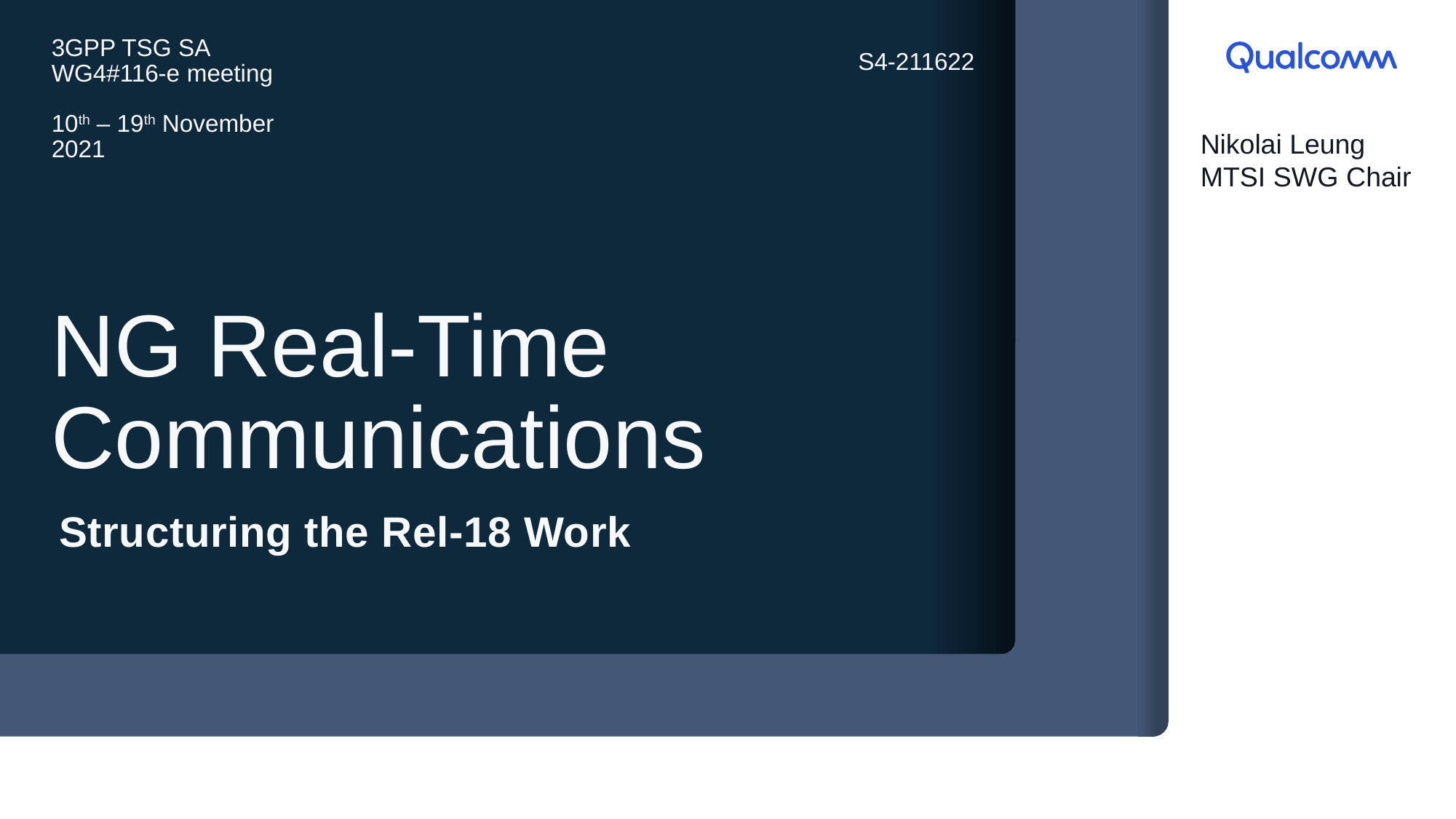

3GPP TSG SA WG4#116-e meeting
10th – 19th November 2021

S4-211622
Nikolai Leung
MTSI SWG Chair
# NG Real-Time Communications
Structuring the Rel-18 Work